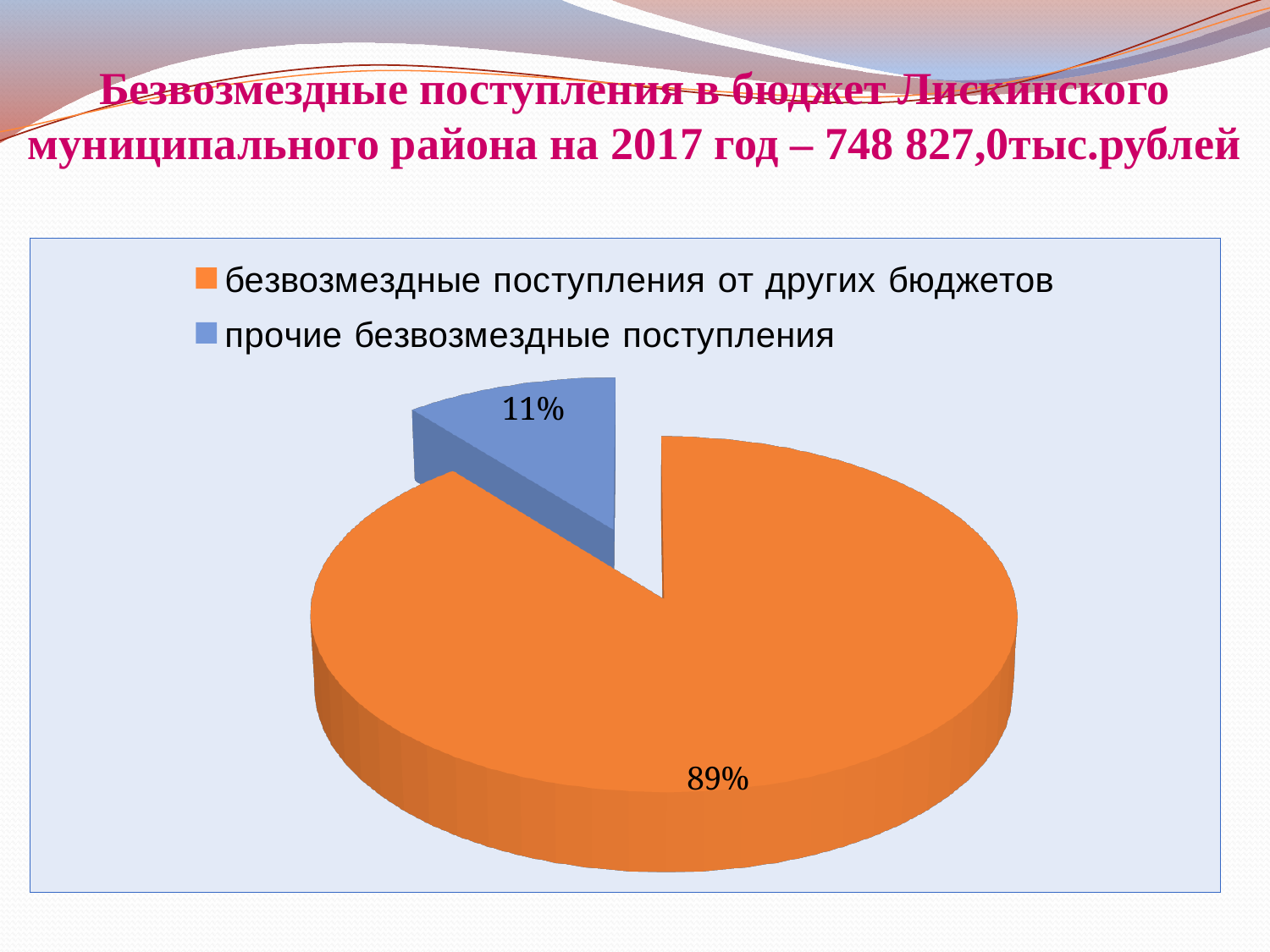

# Безвозмездные поступления в бюджет Лискинского муниципального района на 2017 год – 748 827,0тыс.рублей

[unsupported chart]